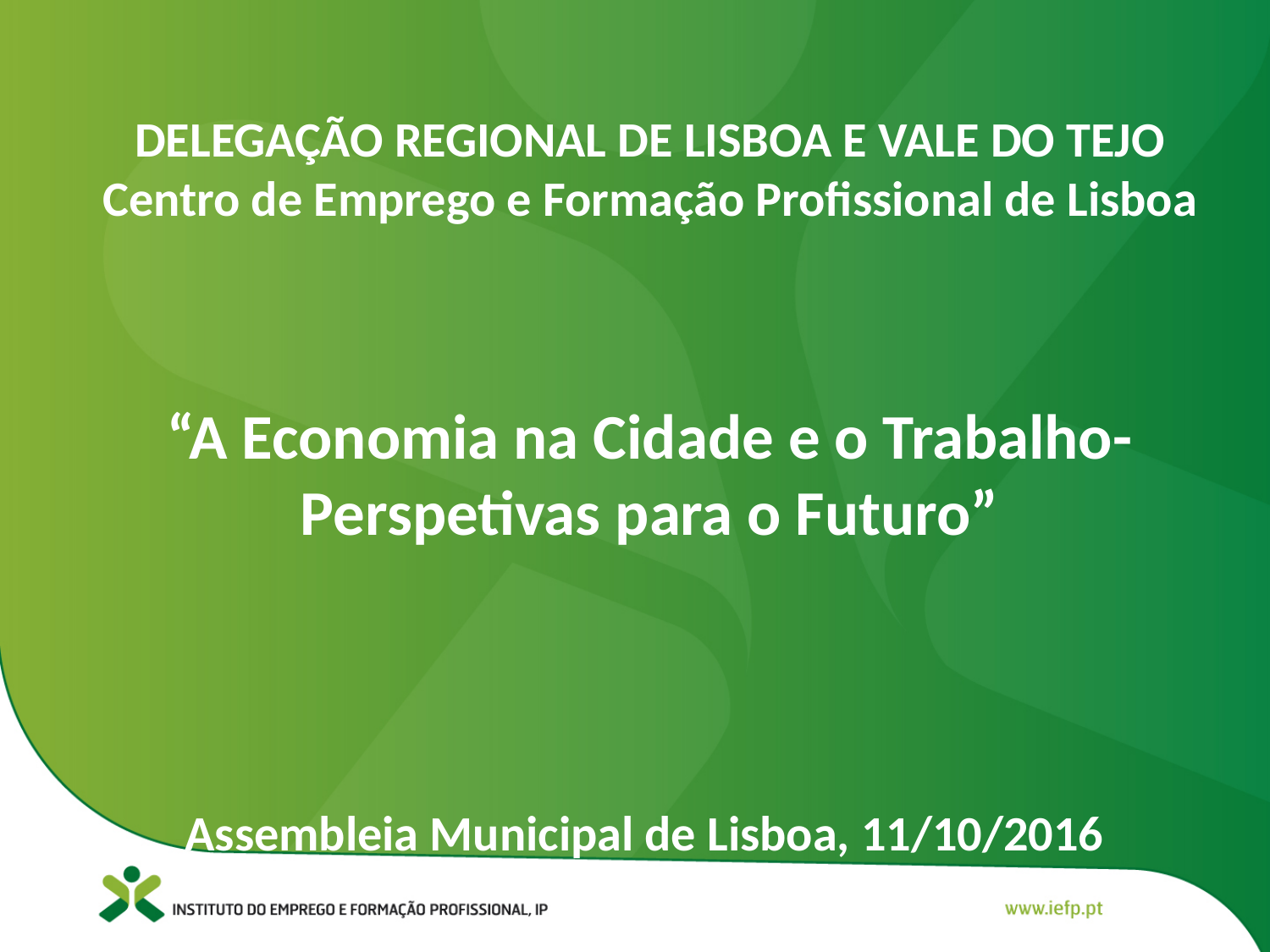

# DELEGAÇÃO REGIONAL DE LISBOA E VALE DO TEJO Centro de Emprego e Formação Profissional de Lisboa “A Economia na Cidade e o Trabalho- Perspetivas para o Futuro” Assembleia Municipal de Lisboa, 11/10/2016